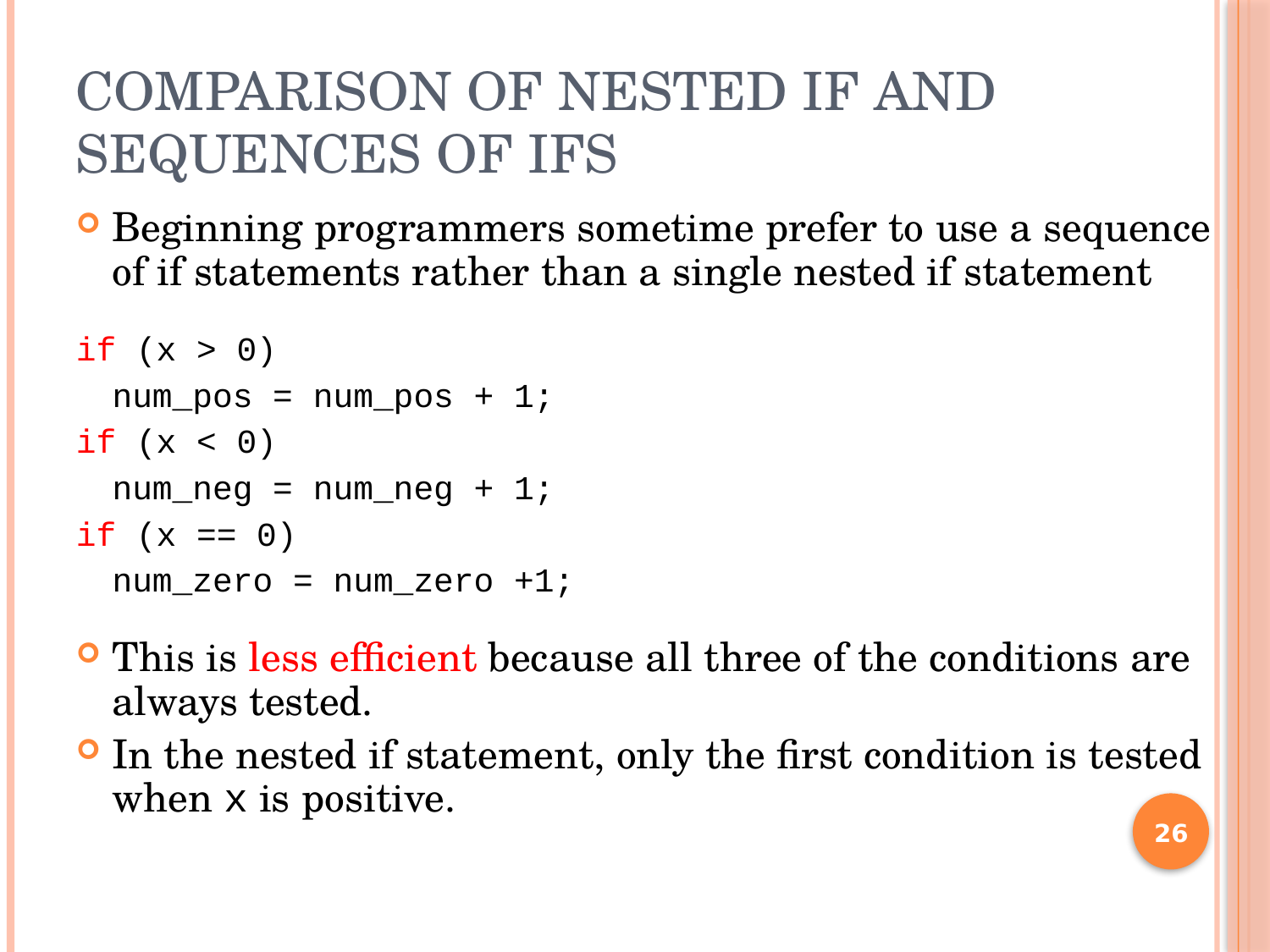

# Comparison of Nested if and Sequences of ifs
Beginning programmers sometime prefer to use a sequence of if statements rather than a single nested if statement

if (x > 0)
	num_pos = num_pos + 1;
if (x < 0)
	num_neg = num_neg + 1;
if (x == 0)
	num_zero = num_zero +1;

This is less efficient because all three of the conditions are always tested.
In the nested if statement, only the first condition is tested when x is positive.
26